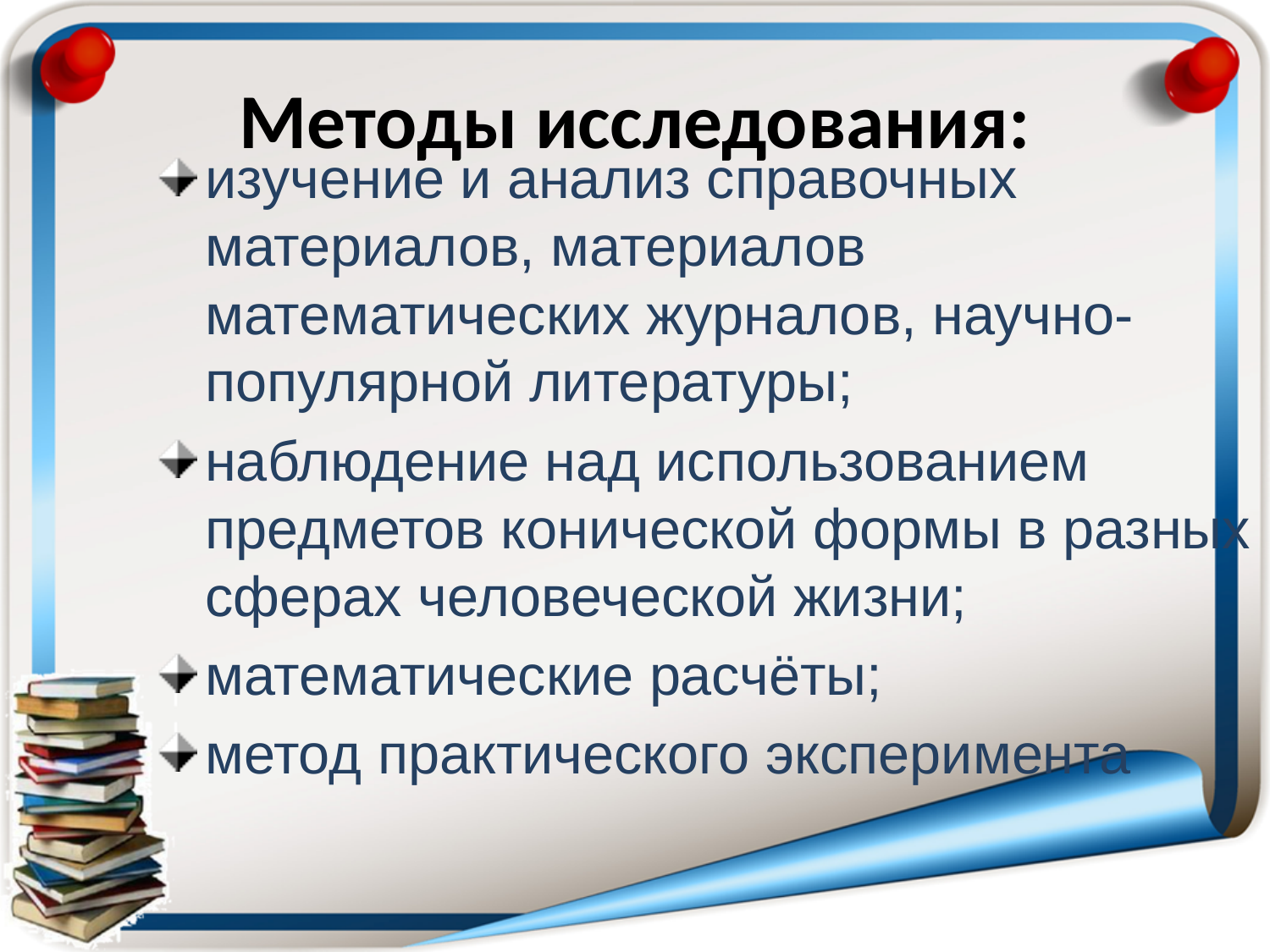

# Методы исследования:
изучение и анализ справочных материалов, материалов математических журналов, научно-популярной литературы;
наблюдение над использованием предметов конической формы в разных сферах человеческой жизни;
математические расчёты;
метод практического эксперимента